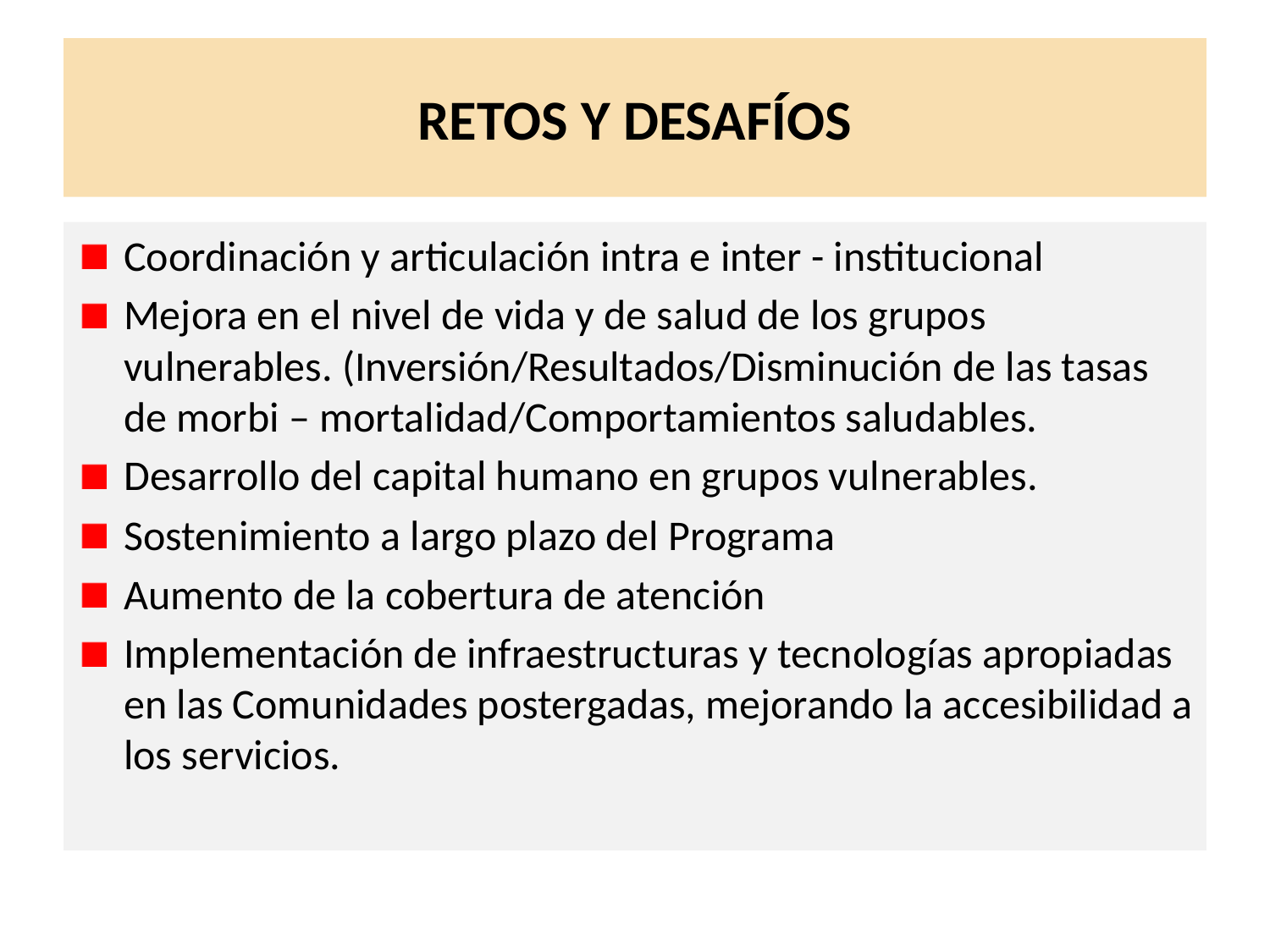

# RETOS Y DESAFÍOS
Coordinación y articulación intra e inter - institucional
Mejora en el nivel de vida y de salud de los grupos vulnerables. (Inversión/Resultados/Disminución de las tasas de morbi – mortalidad/Comportamientos saludables.
Desarrollo del capital humano en grupos vulnerables.
Sostenimiento a largo plazo del Programa
Aumento de la cobertura de atención
Implementación de infraestructuras y tecnologías apropiadas en las Comunidades postergadas, mejorando la accesibilidad a los servicios.